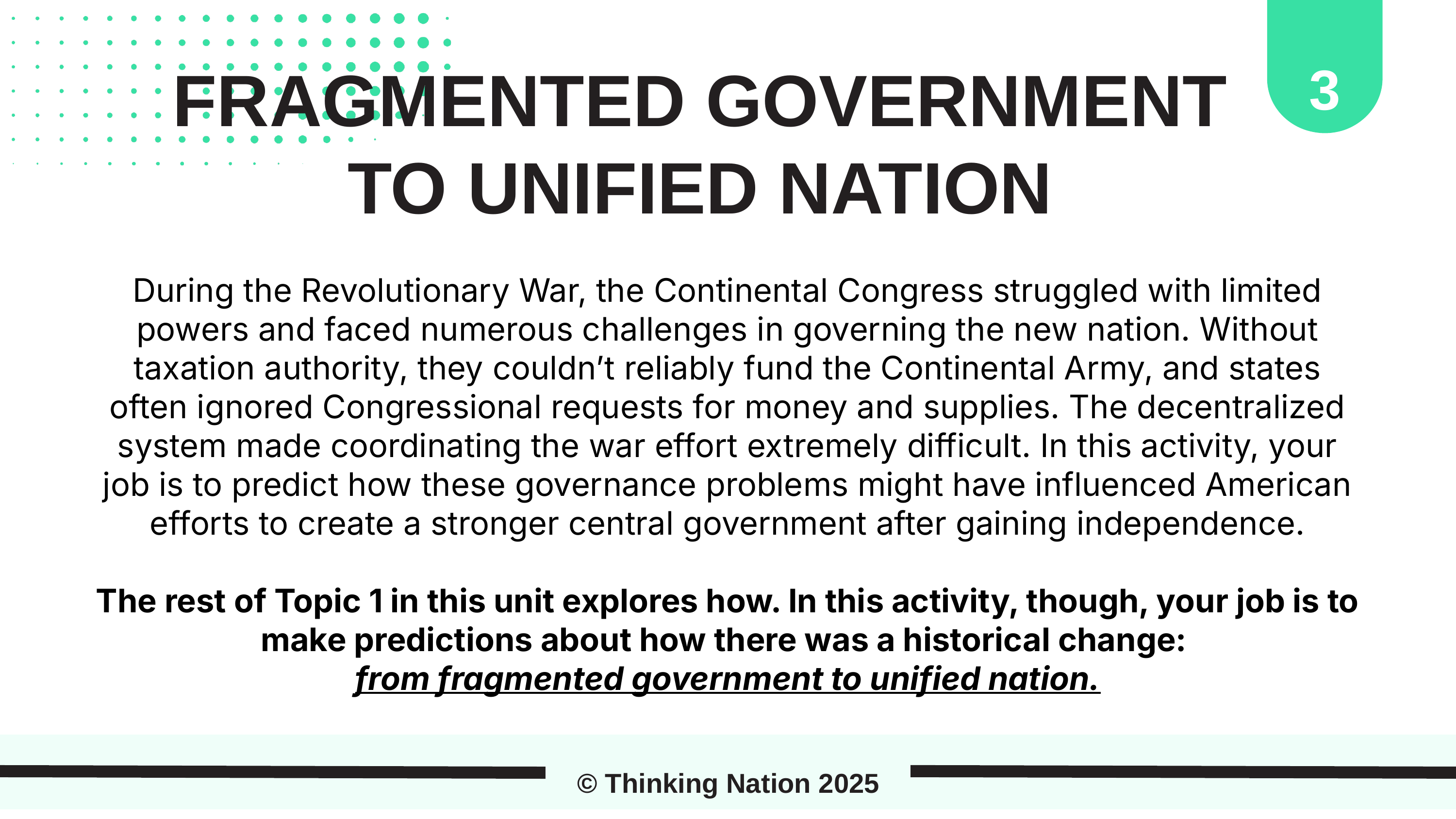

3
FRAGMENTED GOVERNMENT
TO UNIFIED NATION
During the Revolutionary War, the Continental Congress struggled with limited powers and faced numerous challenges in governing the new nation. Without taxation authority, they couldn’t reliably fund the Continental Army, and states often ignored Congressional requests for money and supplies. The decentralized system made coordinating the war effort extremely difficult. In this activity, your job is to predict how these governance problems might have influenced American efforts to create a stronger central government after gaining independence.

The rest of Topic 1 in this unit explores how. In this activity, though, your job is to make predictions about how there was a historical change:
from fragmented government to unified nation.

© Thinking Nation 2025